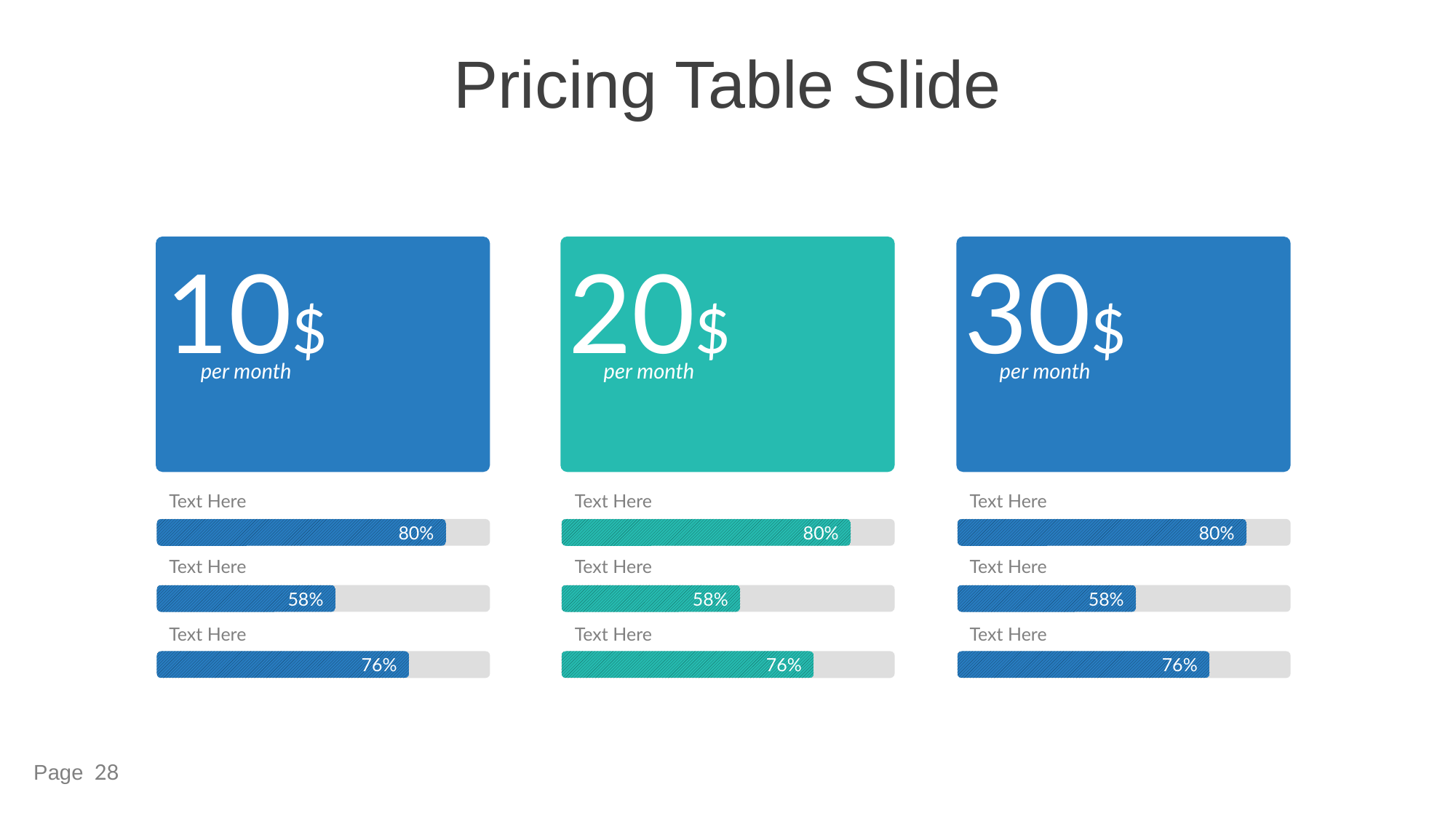

Pricing Table Slide

10$
20$
30$
per month
per month
per month

Text Here
Text Here
Text Here

80%
80%
80%
Text Here
Text Here
Text Here
58%
58%
58%
Text Here
Text Here
Text Here
76%
76%
76%